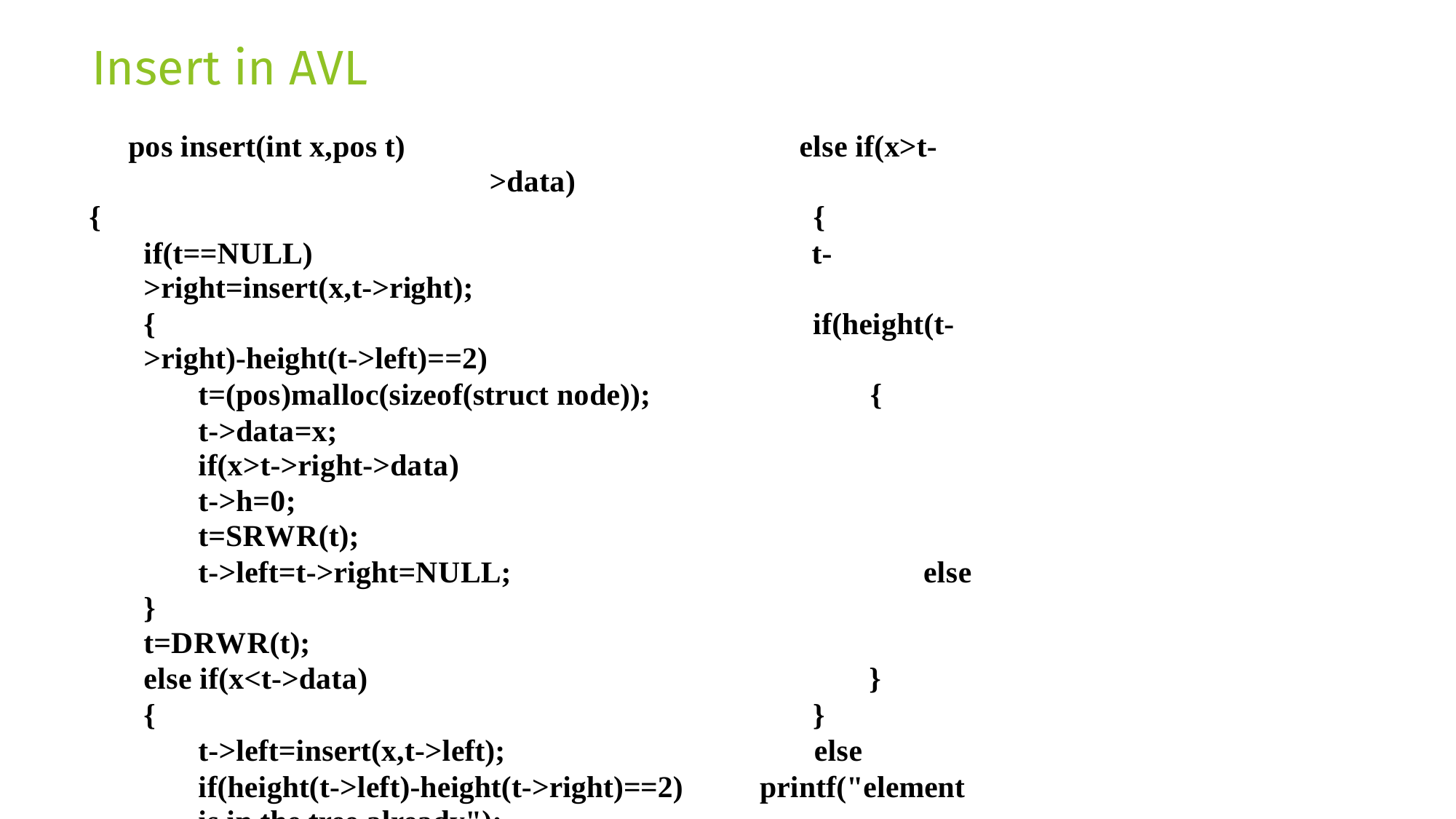

Insert in AVL

pos insert(int x,pos t)                                                   else if(x>t->data)
{                                                                                             {
if(t==NULL)                                                                 t->right=insert(x,t->right);
{                                                                                      if(height(t->right)-height(t->left)==2)
t=(pos)malloc(sizeof(struct node));                            {
t->data=x;                                                                            if(x>t->right->data)
t->h=0;                                                                                         t=SRWR(t);
t->left=t->right=NULL;                                                     else
}                                                                                                           t=DRWR(t);
else if(x<t->data)                                                                 }
{                                                                                      }
t->left=insert(x,t->left);                                        else
if(height(t->left)-height(t->right)==2)          printf("element is in the tree already");
{                                                                       t->h=1+max(height(t->left),height(t->right));
if(x<t->left->data)                                          return t;
t=SRWL(t);                                     }
else
t=DRWL(t);
}